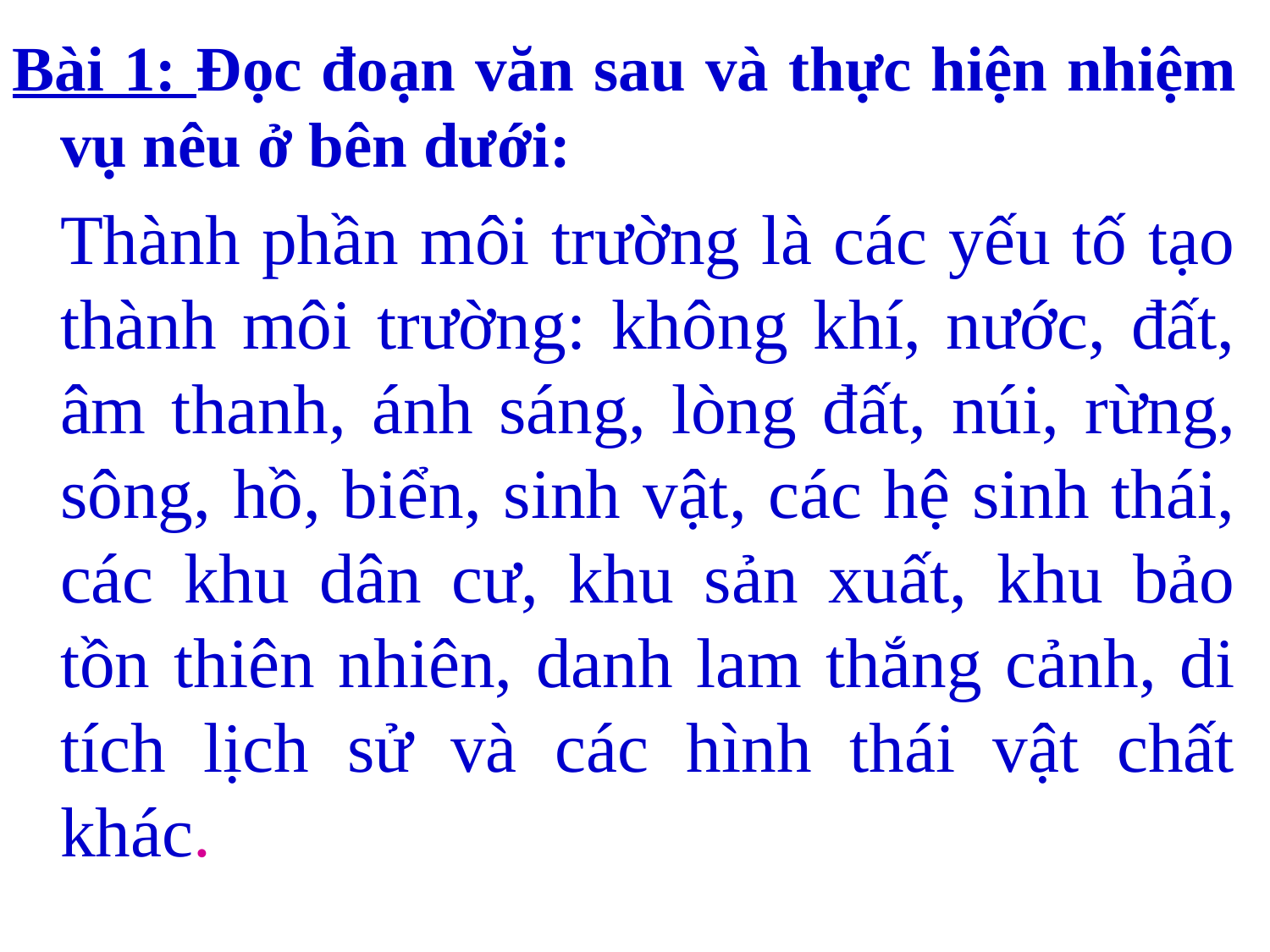

Bài 1: Đọc đoạn văn sau và thực hiện nhiệm vụ nêu ở bên dưới:
	Thành phần môi trường là các yếu tố tạo thành môi trường: không khí, nước, đất, âm thanh, ánh sáng, lòng đất, núi, rừng, sông, hồ, biển, sinh vật, các hệ sinh thái, các khu dân cư, khu sản xuất, khu bảo tồn thiên nhiên, danh lam thắng cảnh, di tích lịch sử và các hình thái vật chất khác.